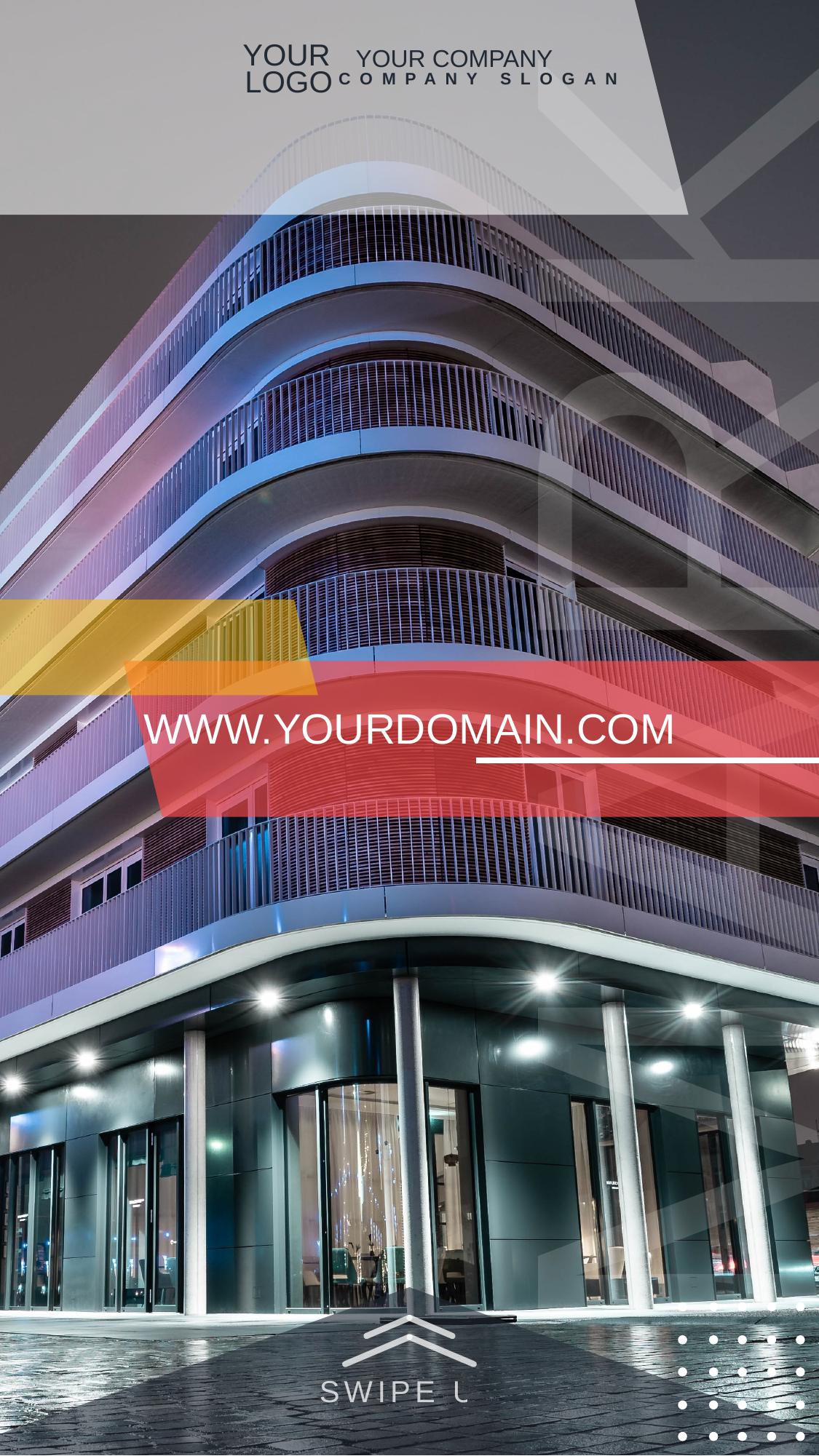

MARKETING

YOUR
LOGO
YOUR COMPANY
COMPANY SLOGAN

WWW.YOURDOMAIN.COM

SWIPE UP